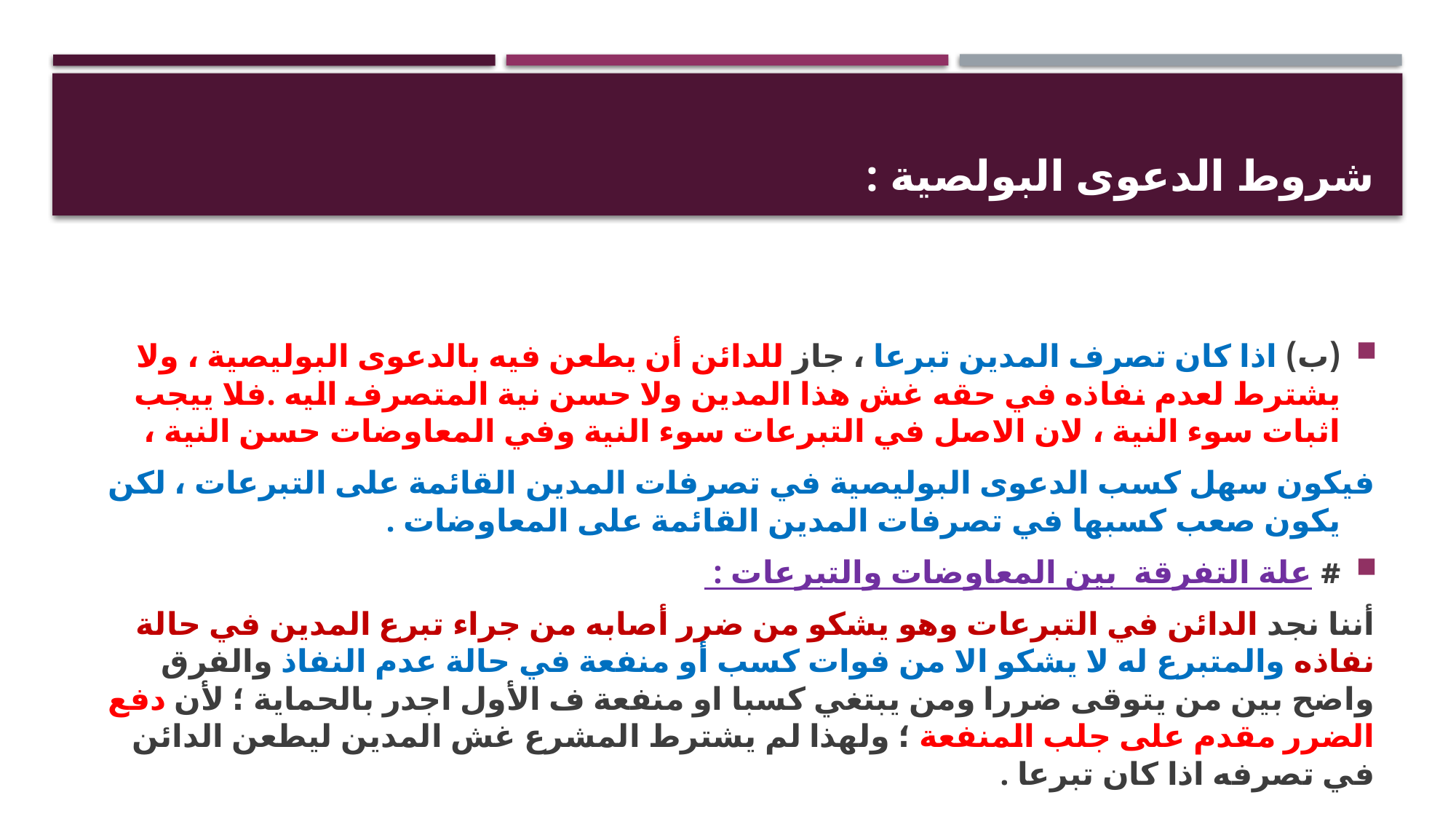

# شروط الدعوى البولصية :

(ب) اذا كان تصرف المدين تبرعا ، جاز للدائن أن يطعن فيه بالدعوى البوليصية ، ولا يشترط لعدم نفاذه في حقه غش هذا المدين ولا حسن نية المتصرف اليه .فلا ييجب اثبات سوء النية ، لان الاصل في التبرعات سوء النية وفي المعاوضات حسن النية ،
فيكون سهل كسب الدعوى البوليصية في تصرفات المدين القائمة على التبرعات ، لكن يكون صعب كسبها في تصرفات المدين القائمة على المعاوضات .
# علة التفرقة  بين المعاوضات والتبرعات :
أننا نجد الدائن في التبرعات وهو يشكو من ضرر أصابه من جراء تبرع المدين في حالة نفاذه والمتبرع له لا يشكو الا من فوات كسب أو منفعة في حالة عدم النفاذ والفرق واضح بين من يتوقى ضررا ومن يبتغي كسبا او منفعة ف الأول اجدر بالحماية ؛ لأن دفع الضرر مقدم على جلب المنفعة ؛ ولهذا لم يشترط المشرع غش المدين ليطعن الدائن في تصرفه اذا كان تبرعا .